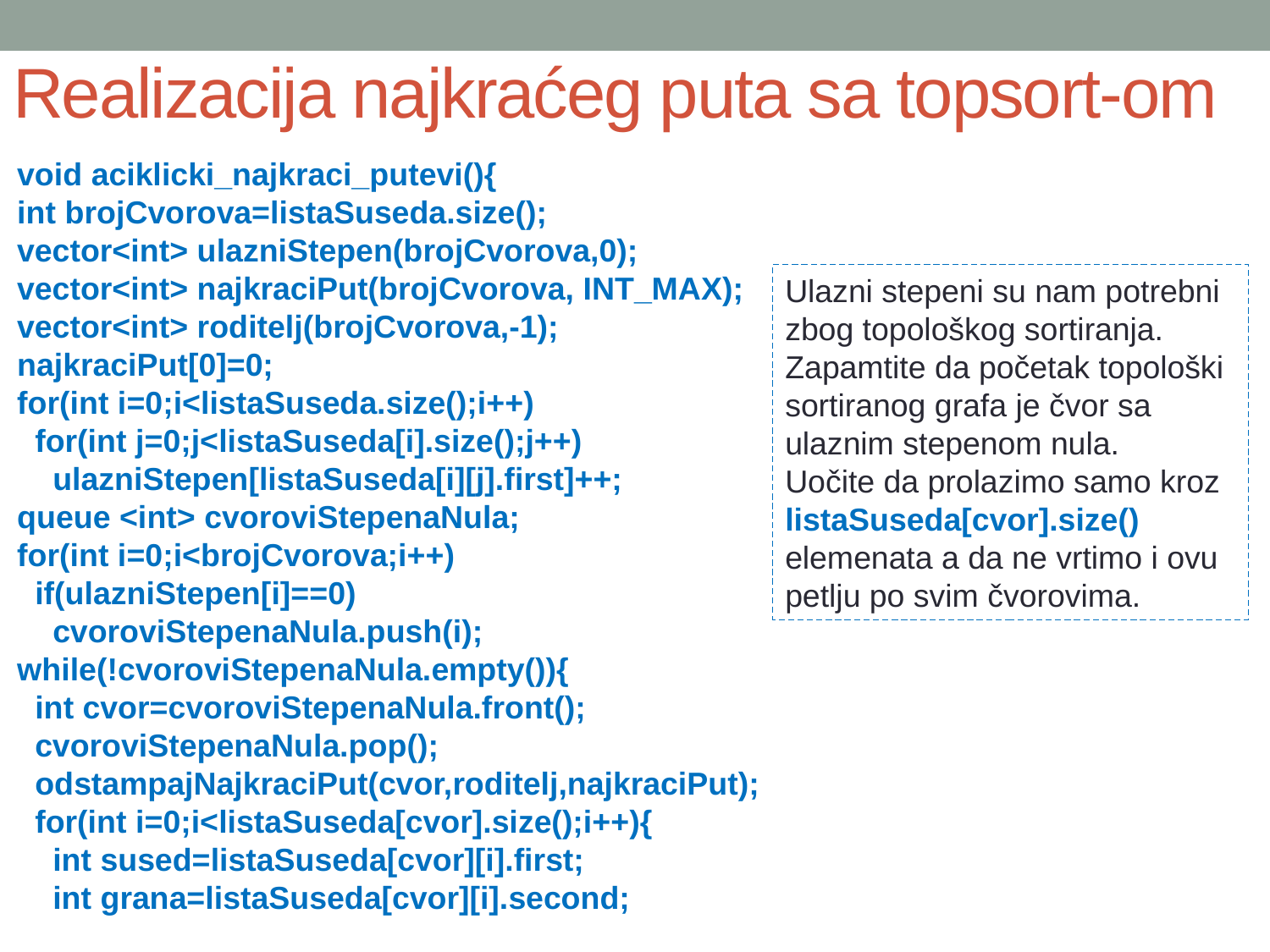

# Realizacija najkraćeg puta sa topsort-om
void aciklicki_najkraci_putevi(){
int brojCvorova=listaSuseda.size();
vector<int> ulazniStepen(brojCvorova,0);
vector<int> najkraciPut(brojCvorova, INT_MAX);
vector<int> roditelj(brojCvorova,-1);
najkraciPut[0]=0;
for(int i=0;i<listaSuseda.size();i++)
  for(int j=0;j<listaSuseda[i].size();j++)
    ulazniStepen[listaSuseda[i][j].first]++;
queue <int> cvoroviStepenaNula;
for(int i=0;i<brojCvorova;i++)
  if(ulazniStepen[i]==0)
    cvoroviStepenaNula.push(i);
while(!cvoroviStepenaNula.empty()){
  int cvor=cvoroviStepenaNula.front();
  cvoroviStepenaNula.pop();
  odstampajNajkraciPut(cvor,roditelj,najkraciPut);
  for(int i=0;i<listaSuseda[cvor].size();i++){
    int sused=listaSuseda[cvor][i].first;
    int grana=listaSuseda[cvor][i].second;
Ulazni stepeni su nam potrebni zbog topološkog sortiranja. Zapamtite da početak topološki sortiranog grafa je čvor sa ulaznim stepenom nula.
Uočite da prolazimo samo kroz listaSuseda[cvor].size() elemenata a da ne vrtimo i ovu petlju po svim čvorovima.